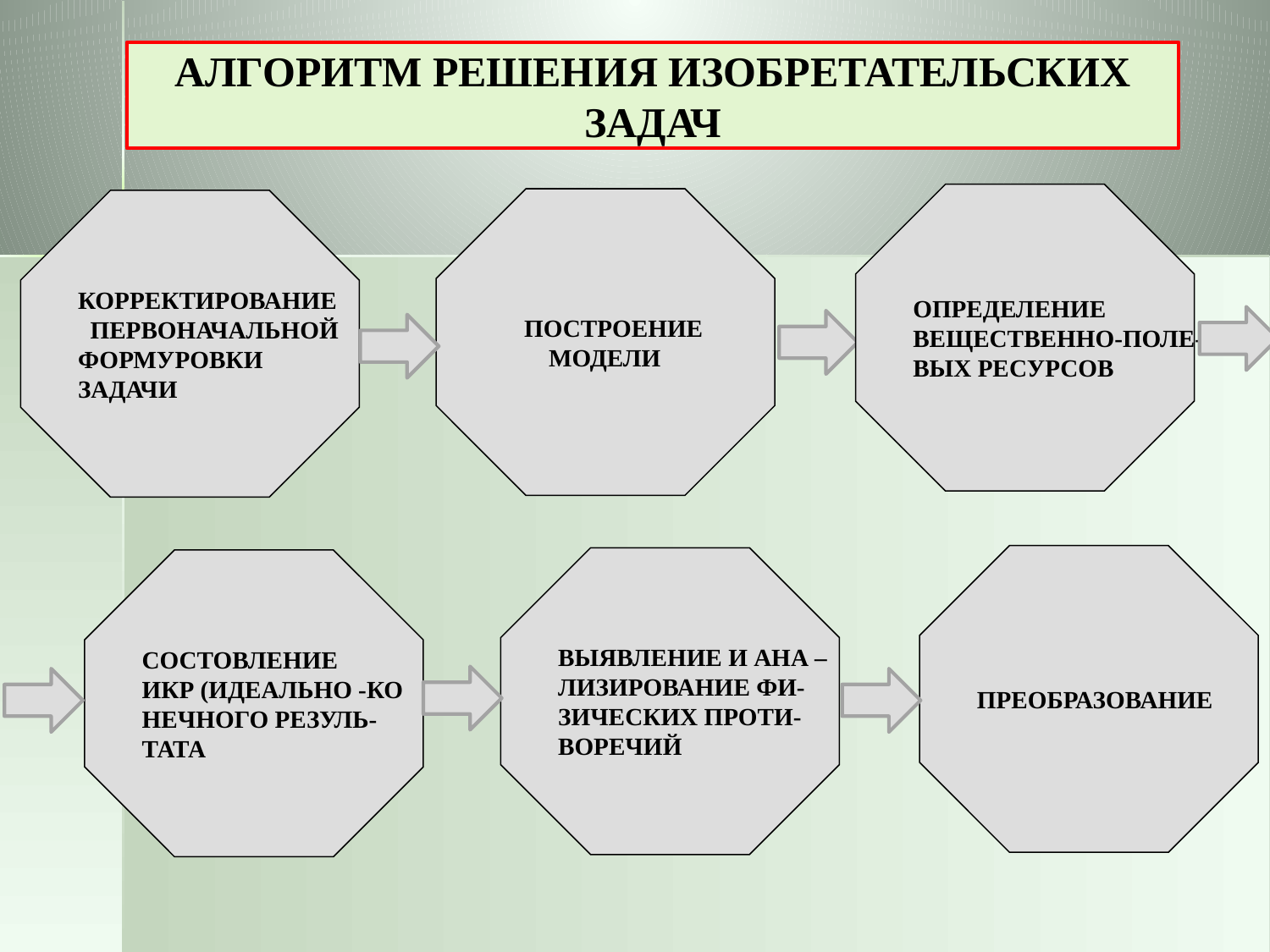

АЛГОРИТМ РЕШЕНИЯ ИЗОБРЕТАТЕЛЬСКИХ ЗАДАЧ
ОПРЕДЕЛЕНИЕ
ВЕЩЕСТВЕННО-ПОЛЕ-
ВЫХ РЕСУРСОВ
     ПОСТРОЕНИЕ
         МОДЕЛИ
КОРРЕКТИРОВАНИЕ
  ПЕРВОНАЧАЛЬНОЙ
ФОРМУРОВКИ
ЗАДАЧИ

.

ПРЕОБРАЗОВАНИЕ
ВЫЯВЛЕНИЕ И АНА –
ЛИЗИРОВАНИЕ ФИ-
ЗИЧЕСКИХ ПРОТИ-
ВОРЕЧИЙ

СОСТОВЛЕНИЕ
ИКР (ИДЕАЛЬНО -КО
НЕЧНОГО РЕЗУЛЬ-
ТАТА